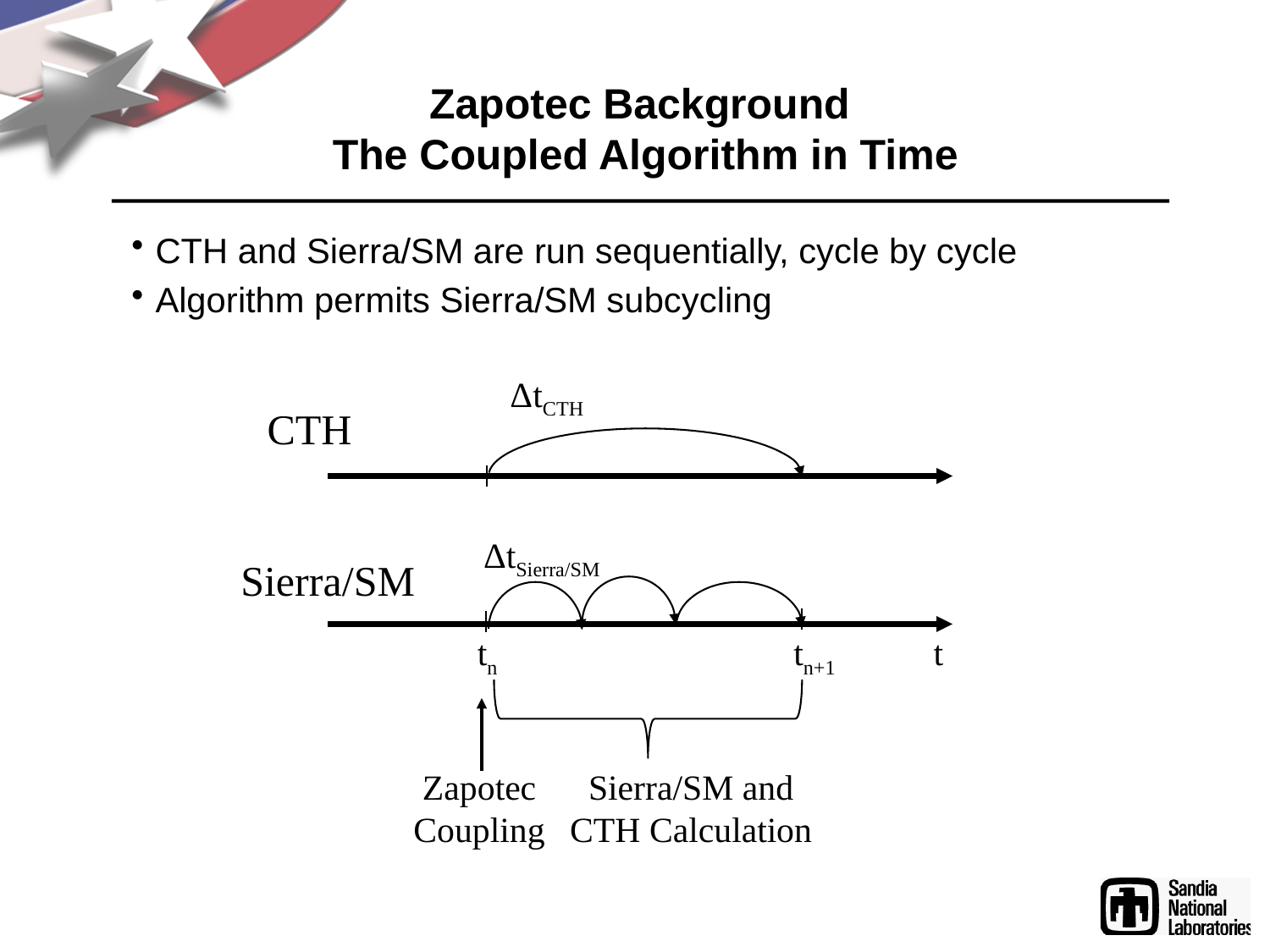

# Zapotec Background The Coupled Algorithm in Time
CTH and Sierra/SM are run sequentially, cycle by cycle
Algorithm permits Sierra/SM subcycling
ΔtCTH
CTH

ΔtSierra/SM
Sierra/SM

tn
tn+1
t
Zapotec Coupling
Sierra/SM and CTH Calculation